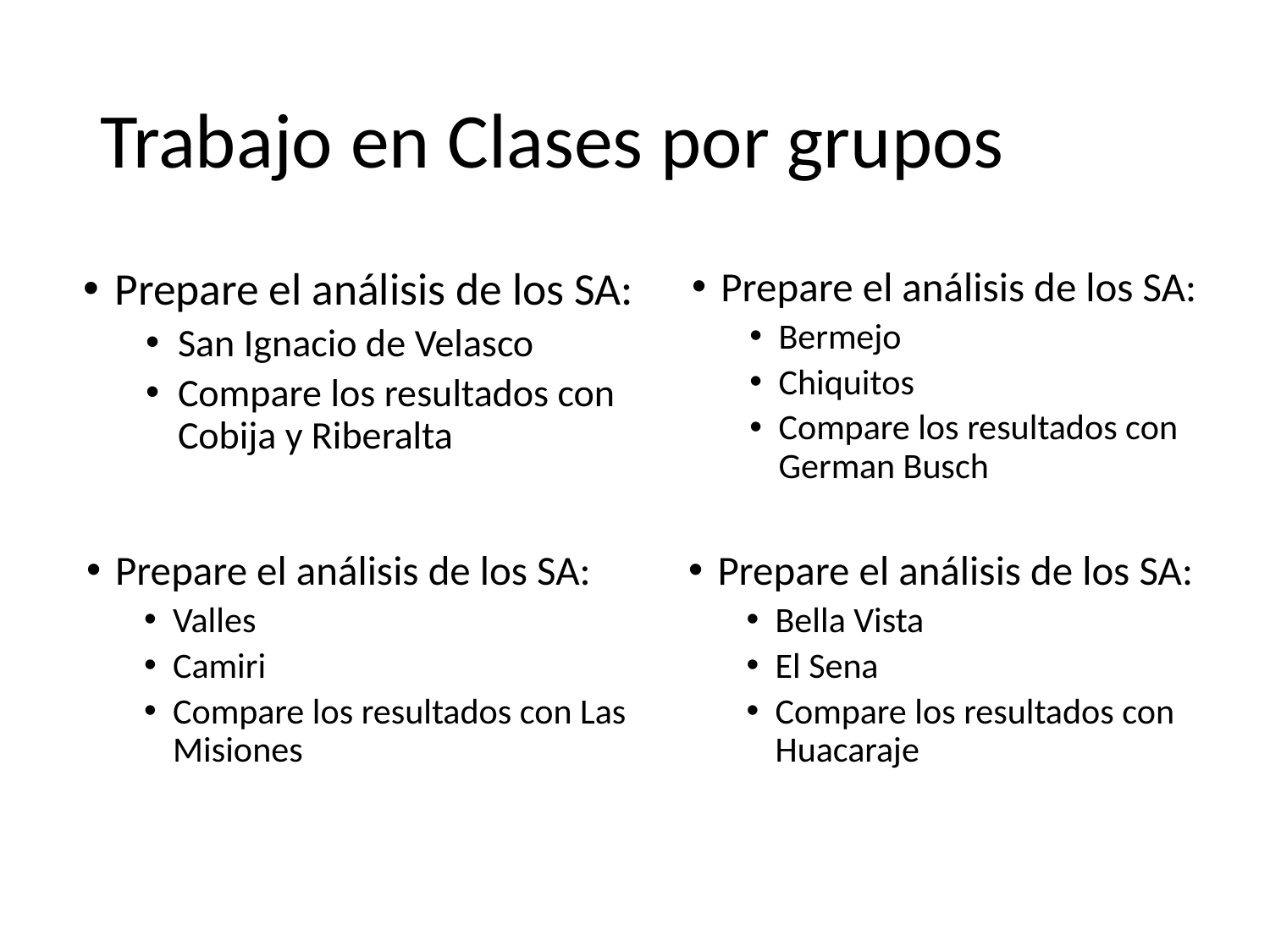

# Trabajo en Clases por grupos
Prepare el análisis de los SA:
San Ignacio de Velasco
Compare los resultados con Cobija y Riberalta

Prepare el análisis de los SA:
Bermejo
Chiquitos
Compare los resultados con German Busch
Prepare el análisis de los SA:
Valles
Camiri
Compare los resultados con Las Misiones
Prepare el análisis de los SA:
Bella Vista
El Sena
Compare los resultados con Huacaraje